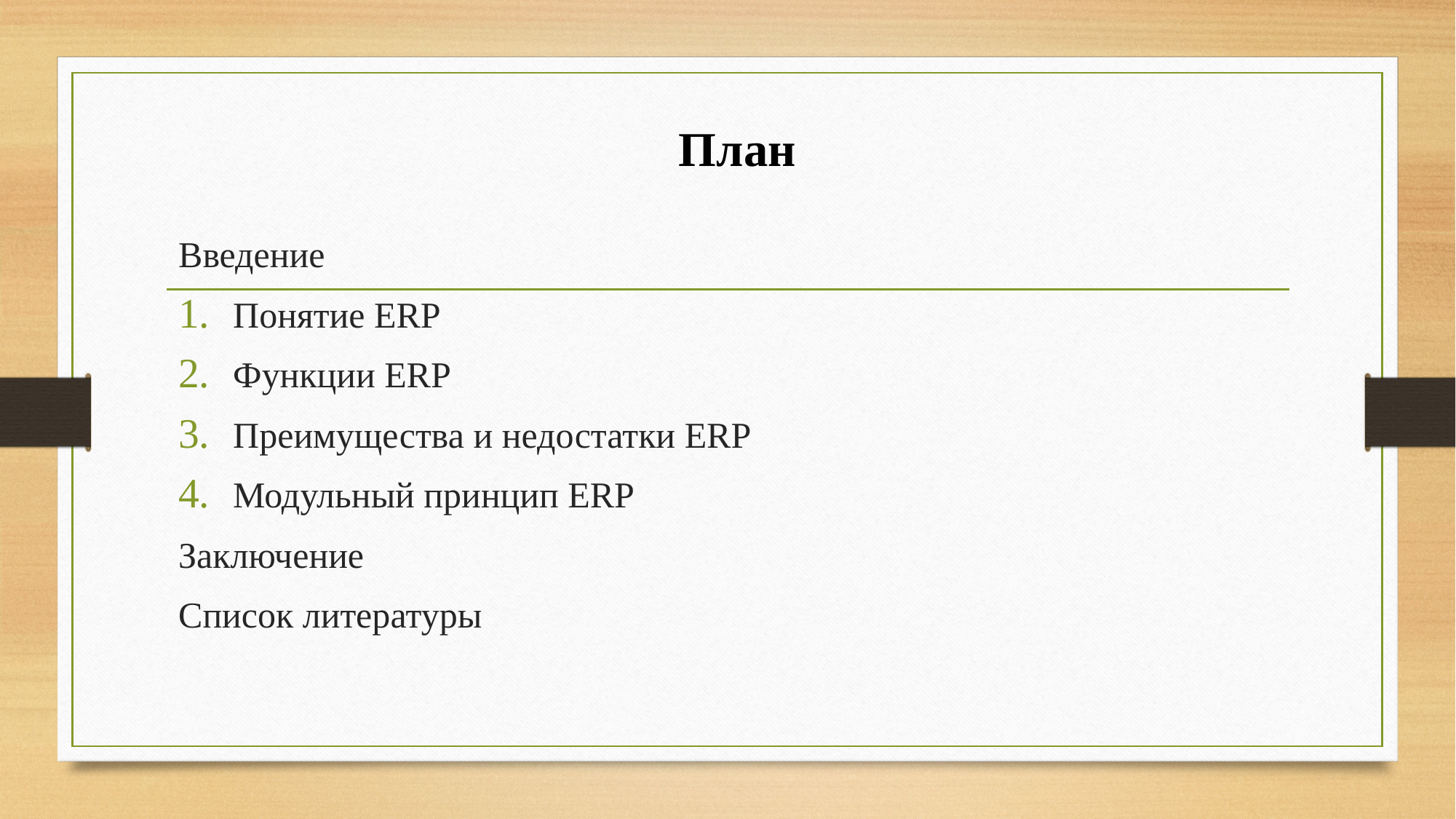

# План
Введение
Понятие ERP
Функции ERP
Преимущества и недостатки ERP
Модульный принцип ERP
Заключение
Список литературы